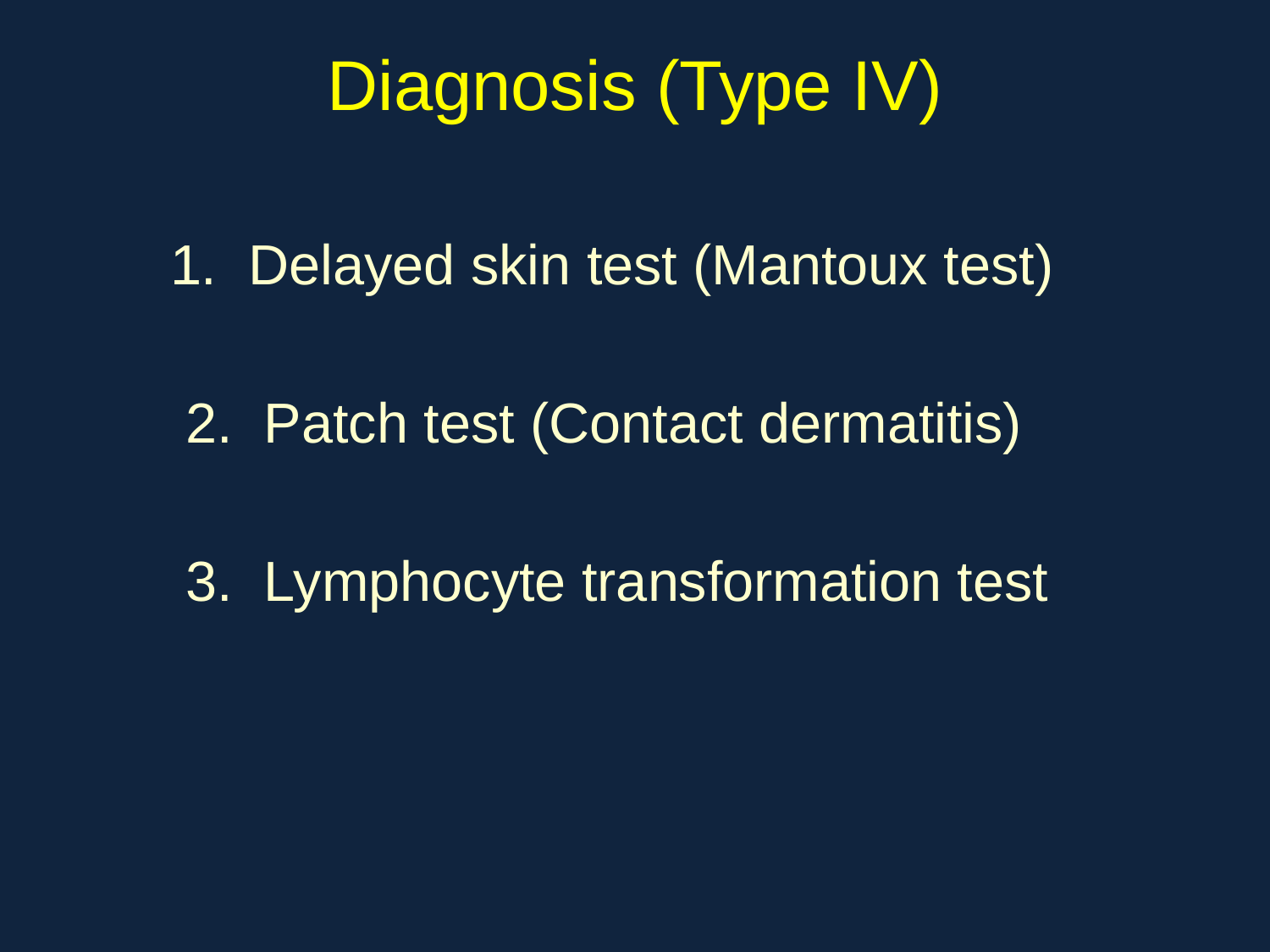

# Diagnosis (Type IV)
      1.  Delayed skin test (Mantoux test)

       2.  Patch test (Contact dermatitis)

       3.  Lymphocyte transformation test